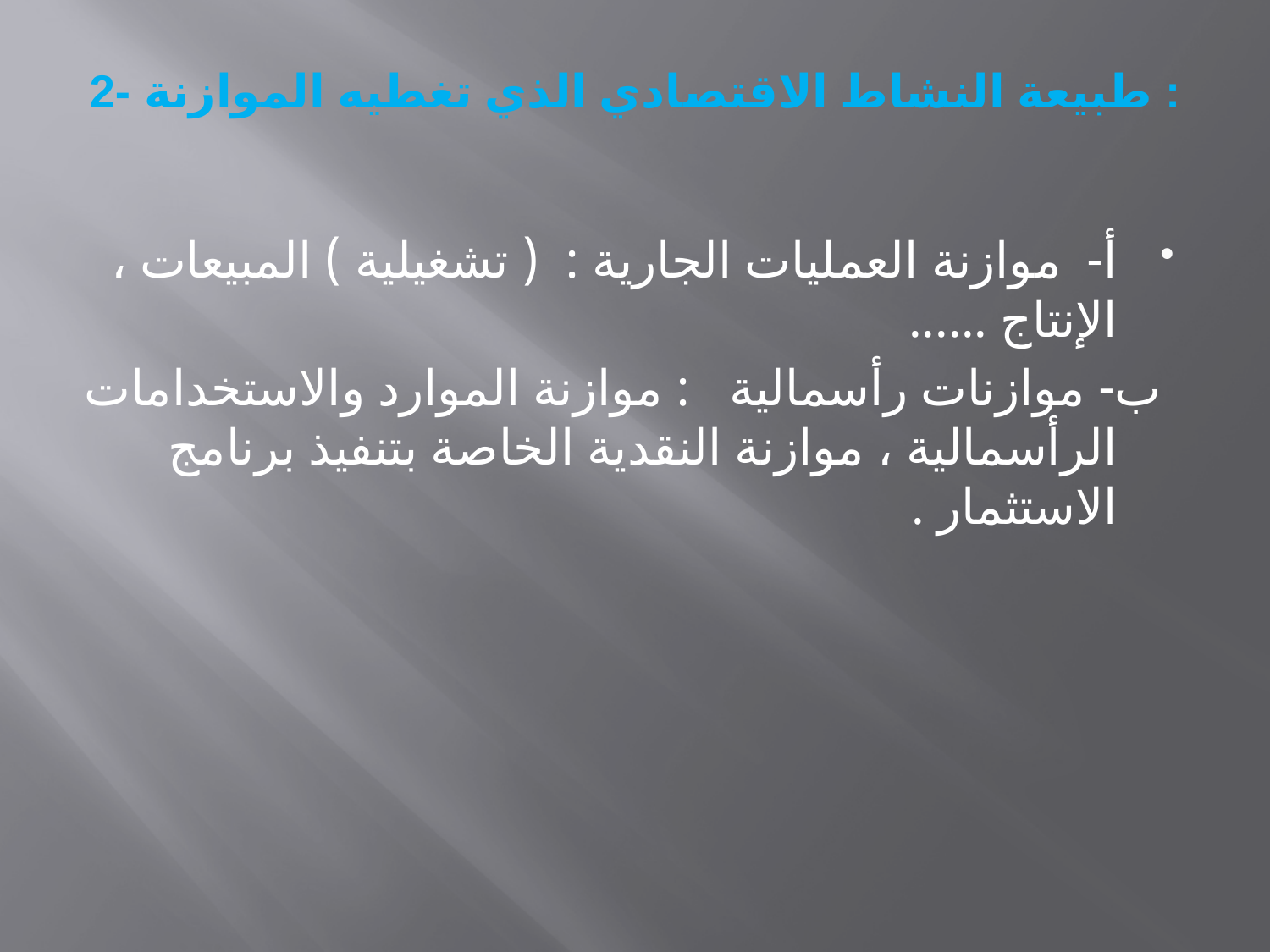

# 2- طبيعة النشاط الاقتصادي الذي تغطيه الموازنة :
أ-  موازنة العمليات الجارية :  ( تشغيلية ) المبيعات ، الإنتاج ......
 ب- موازنات رأسمالية   : موازنة الموارد والاستخدامات الرأسمالية ، موازنة النقدية الخاصة بتنفيذ برنامج الاستثمار .